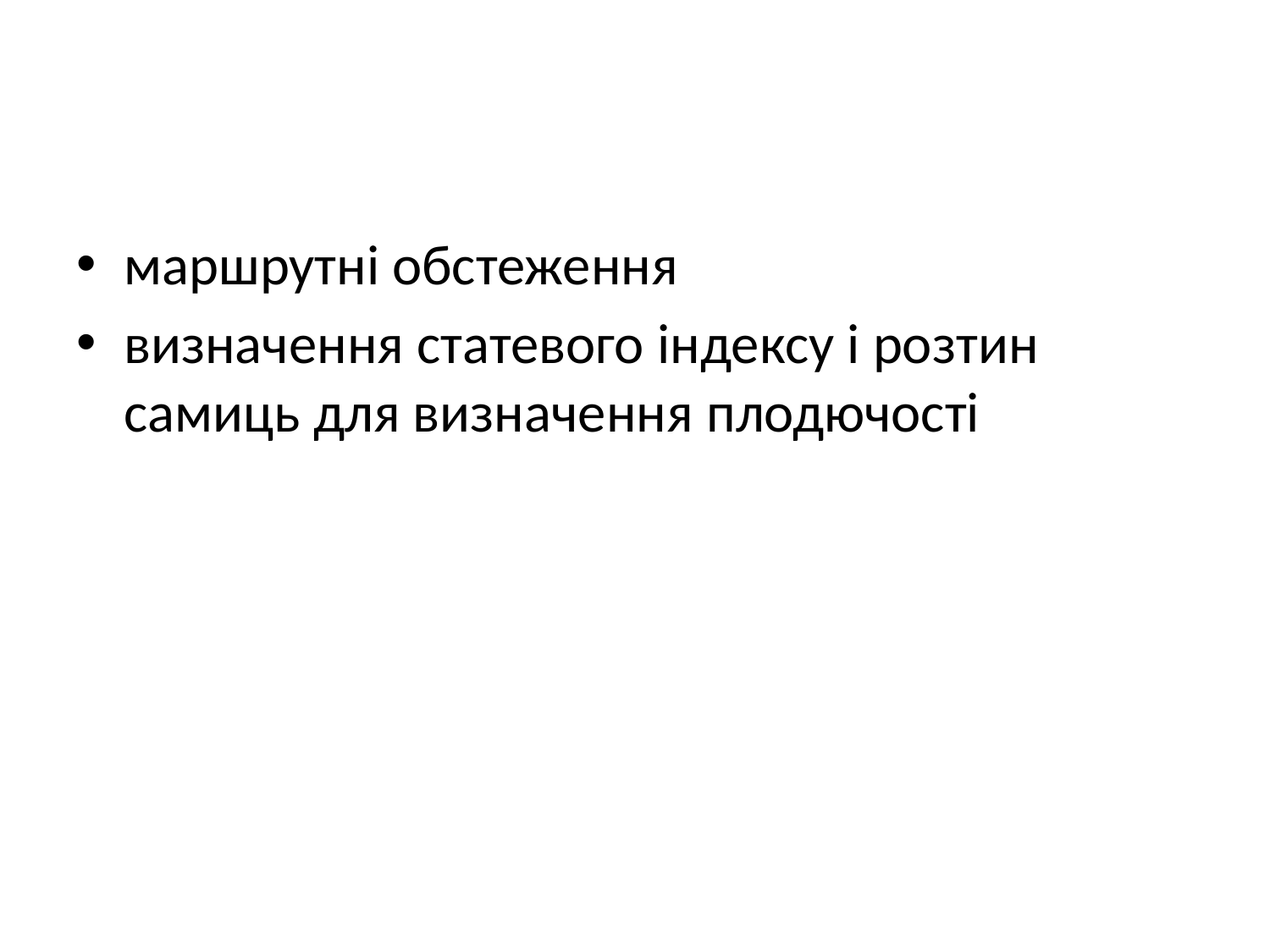

маршрутні обстеження
визначення статевого індексу і розтин самиць для визначення плодючості